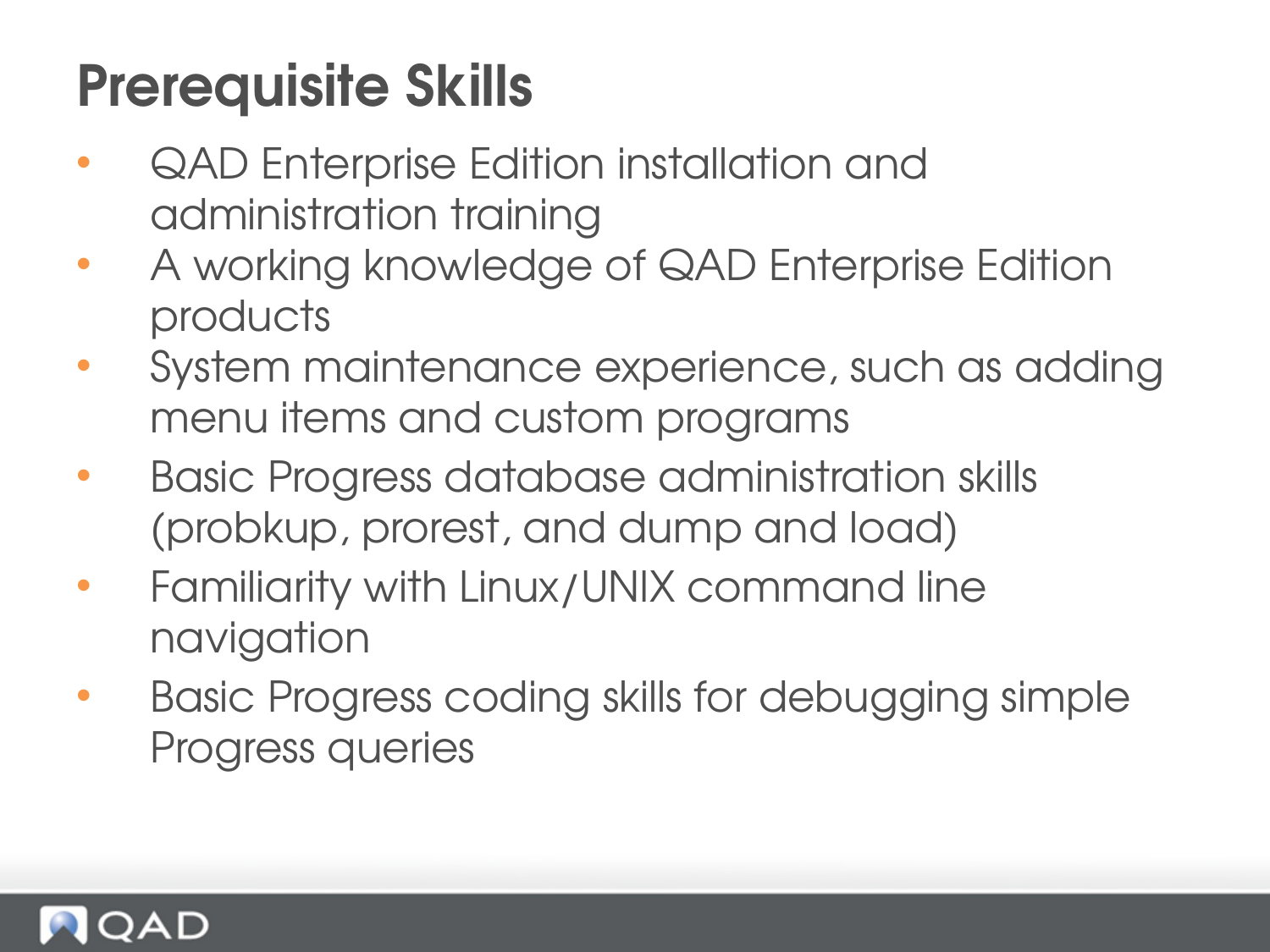

# Prerequisite Skills
QAD Enterprise Edition installation and administration training
A working knowledge of QAD Enterprise Edition products
System maintenance experience, such as adding menu items and custom programs
Basic Progress database administration skills (probkup, prorest, and dump and load)
Familiarity with Linux/UNIX command line navigation
Basic Progress coding skills for debugging simple Progress queries